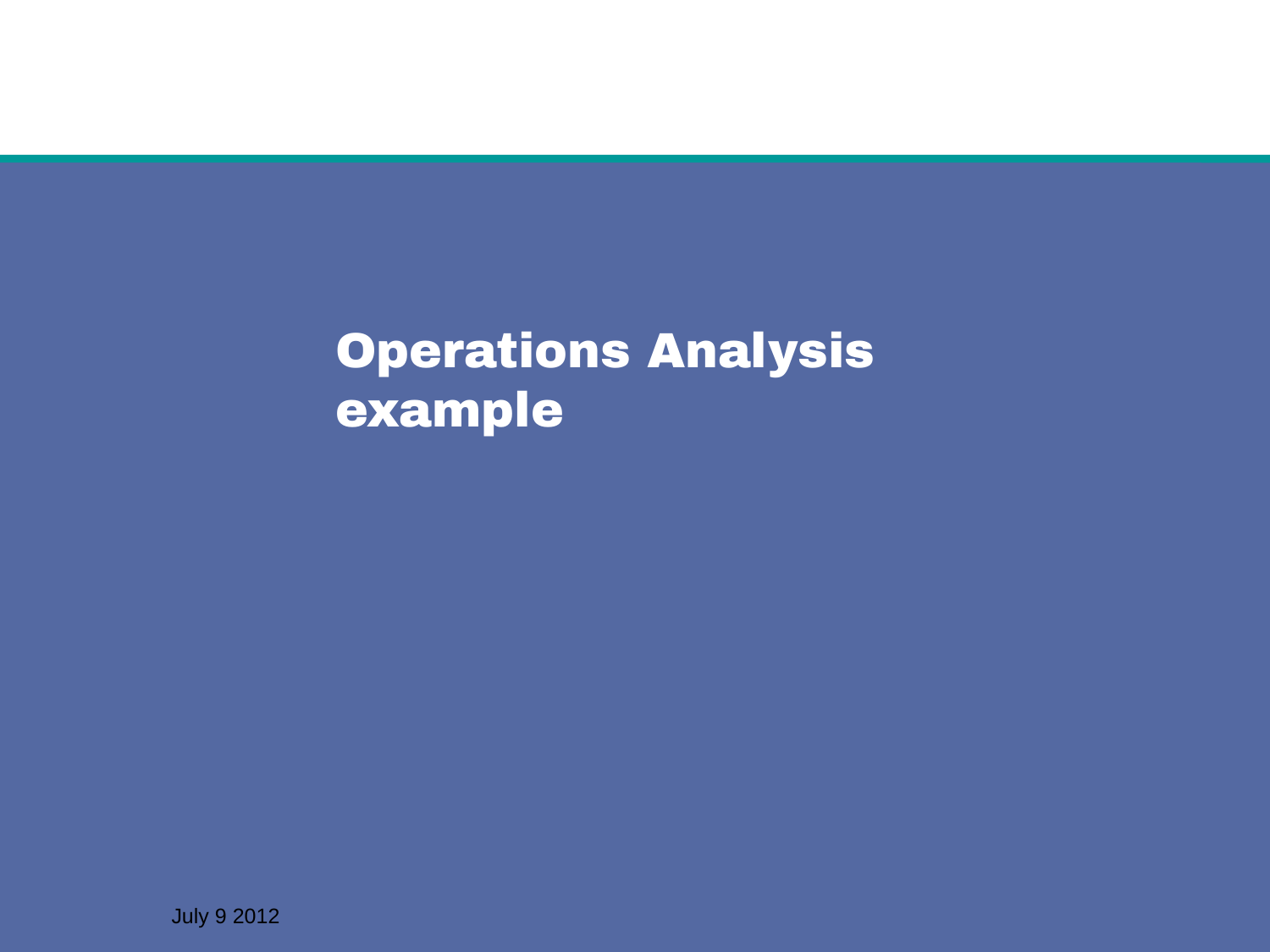

Operations Analysis example
July 9 2012
NPRR-459 Special TAC